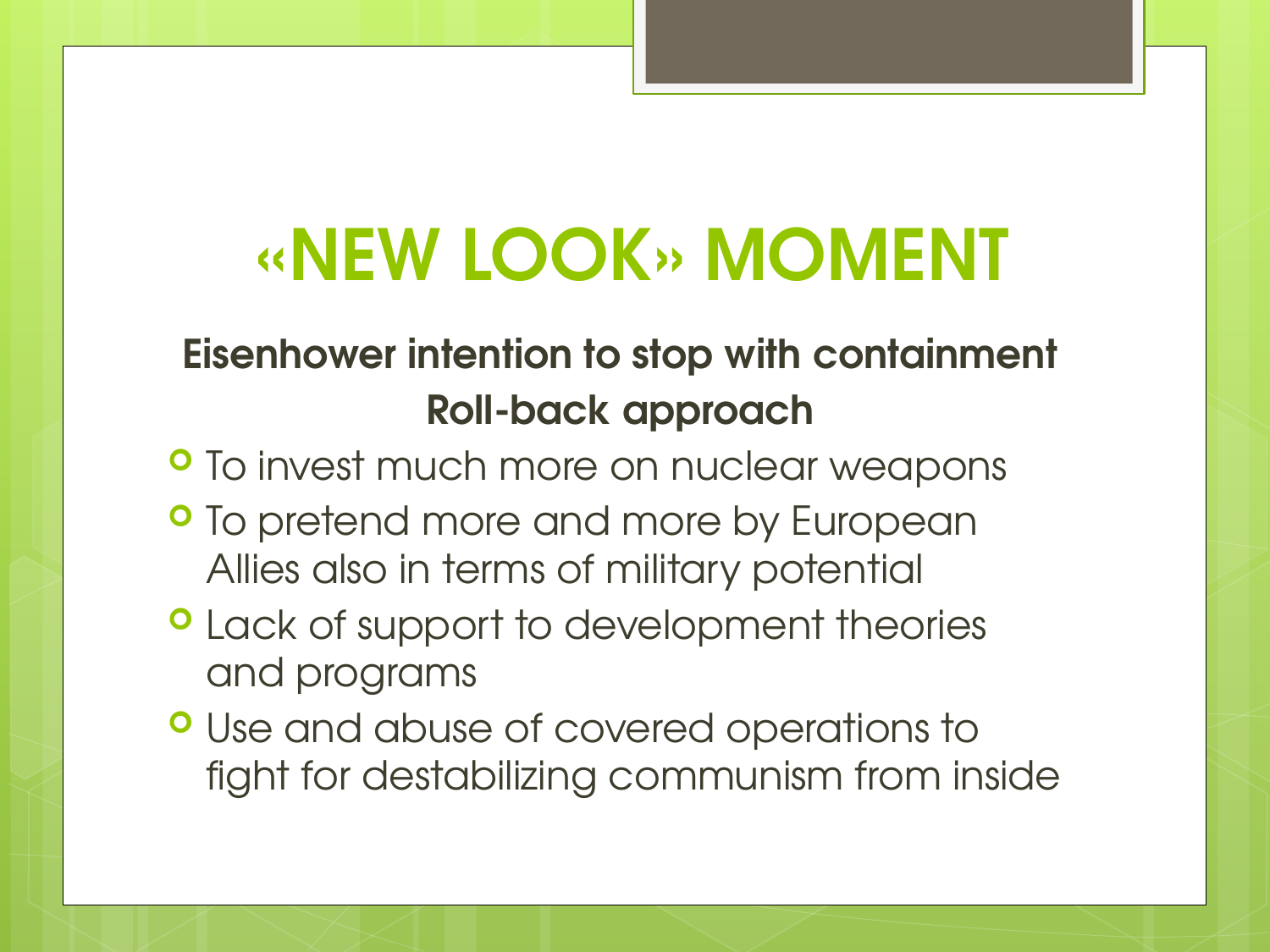

# «NEW LOOK» MOMENT
Eisenhower intention to stop with containment
Roll-back approach
To invest much more on nuclear weapons
To pretend more and more by European Allies also in terms of military potential
Lack of support to development theories and programs
Use and abuse of covered operations to fight for destabilizing communism from inside